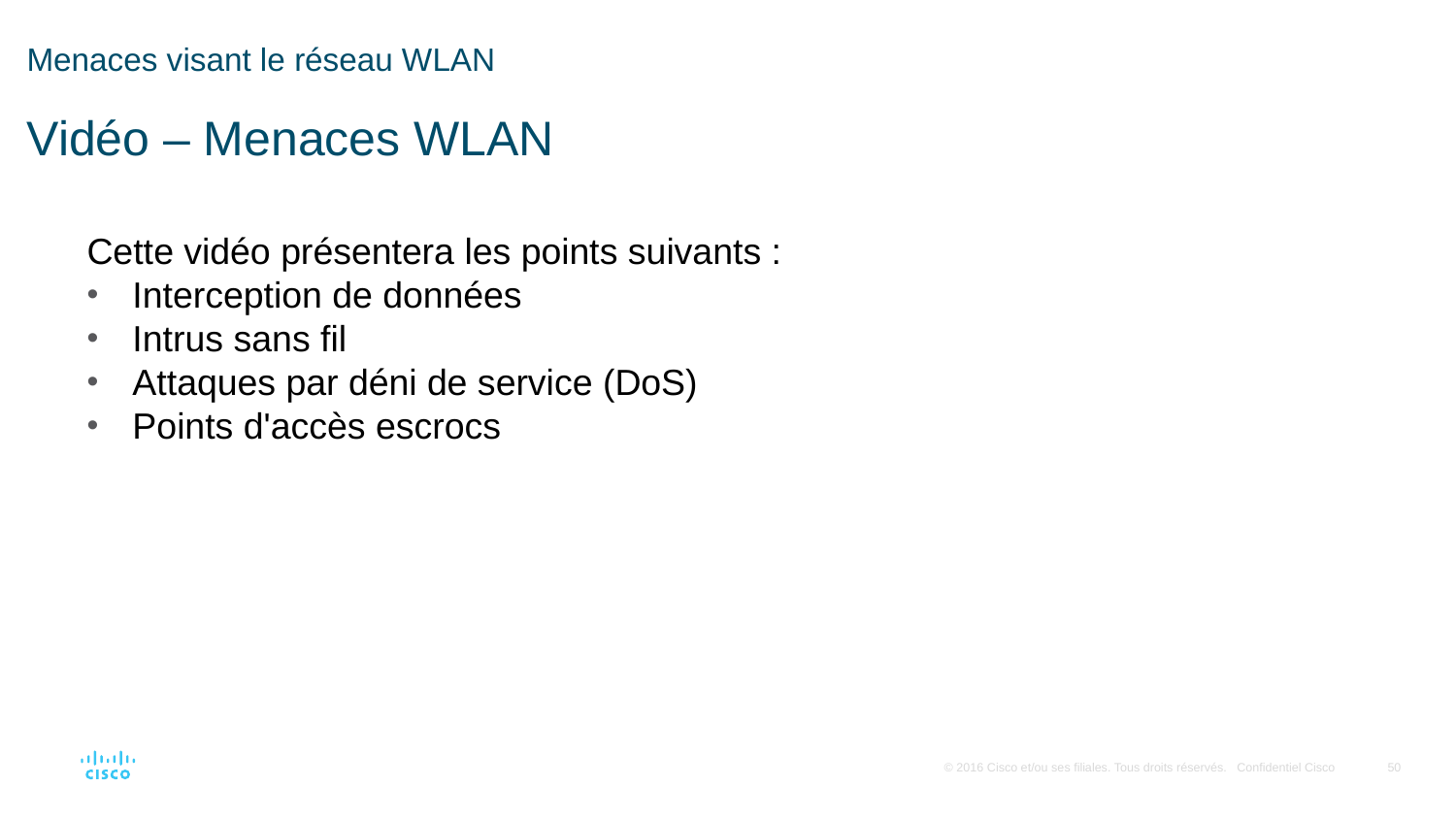

# Menaces visant le réseau WLAN Vidéo – Menaces WLAN
Cette vidéo présentera les points suivants :
Interception de données
Intrus sans fil
Attaques par déni de service (DoS)
Points d'accès escrocs